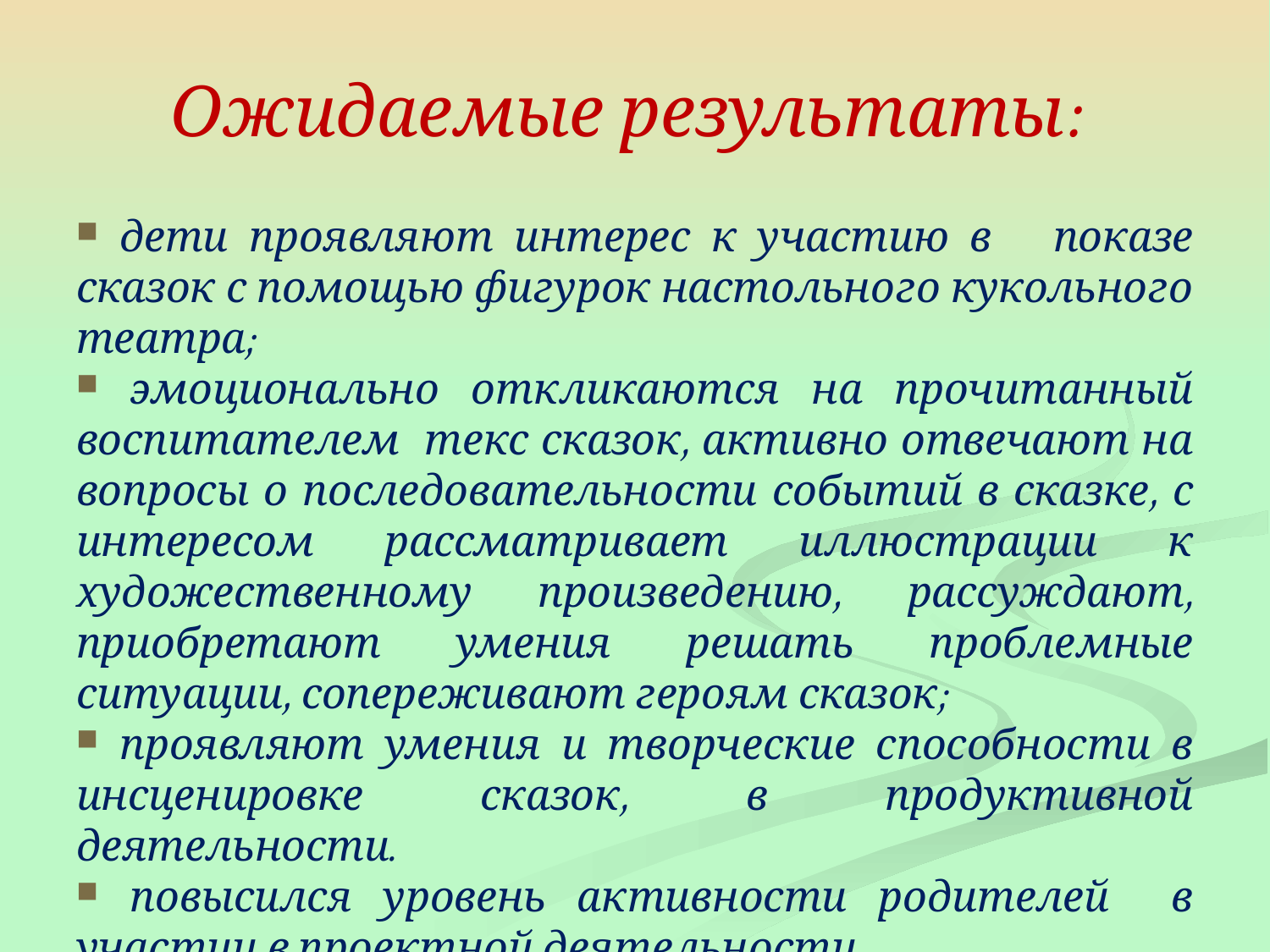

#
Ожидаемые результаты:

 дети проявляют интерес к участию в   показе сказок с помощью фигурок настольного кукольного театра;
 эмоционально откликаются на прочитанный воспитателем  текс сказок, активно отвечают на вопросы о последовательности событий в сказке, с интересом рассматривает иллюстрации к художественному произведению, рассуждают, приобретают умения решать проблемные ситуации, сопереживают героям сказок;
 проявляют умения и творческие способности в инсценировке сказок, в продуктивной деятельности.
 повысился уровень активности родителей  в участии в проектной деятельности.